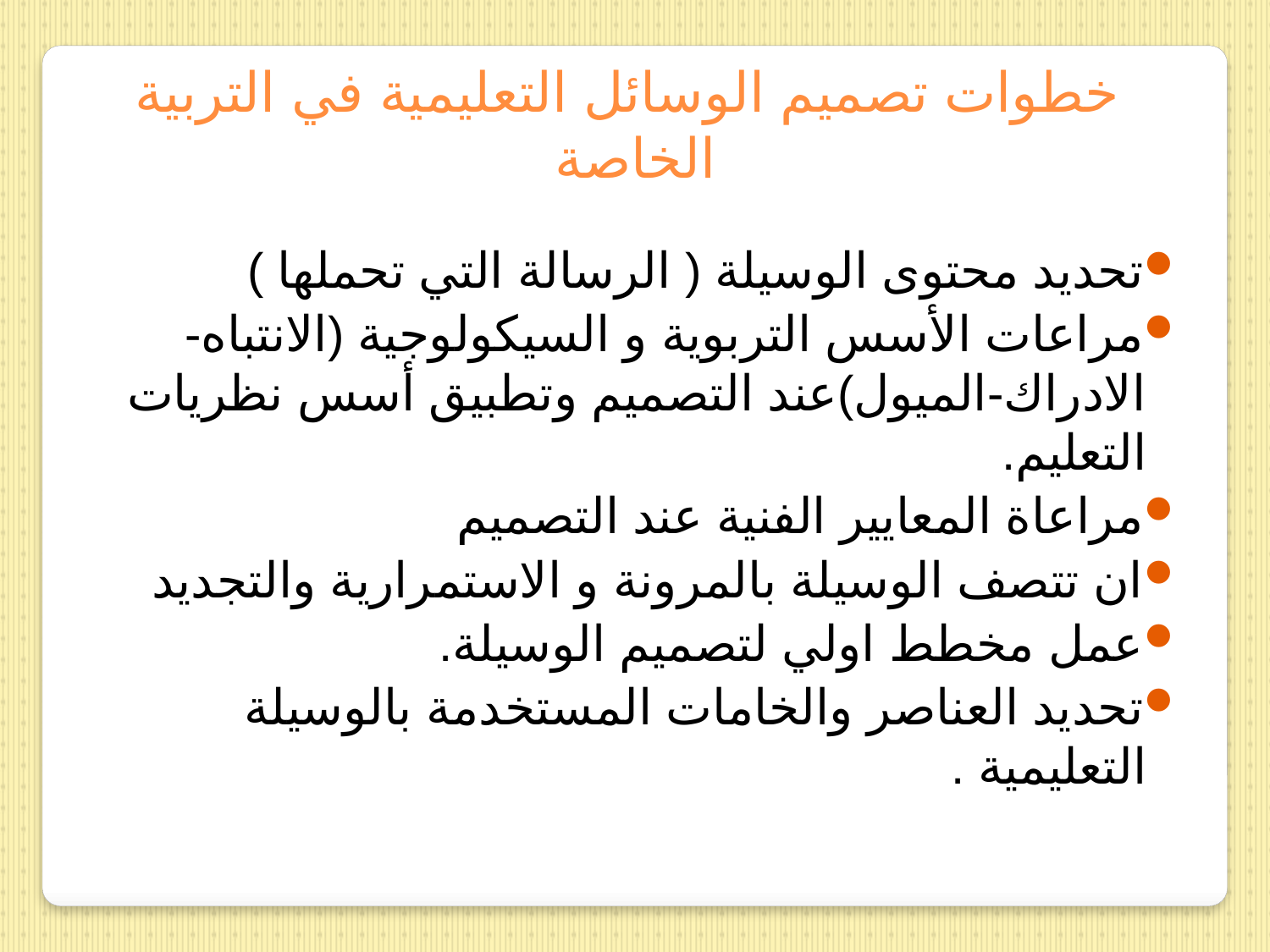

# خطوات تصميم الوسائل التعليمية في التربية الخاصة
تحديد محتوى الوسيلة ( الرسالة التي تحملها )
مراعات الأسس التربوية و السيكولوجية (الانتباه-الادراك-الميول)عند التصميم وتطبيق أسس نظريات التعليم.
مراعاة المعايير الفنية عند التصميم
ان تتصف الوسيلة بالمرونة و الاستمرارية والتجديد
عمل مخطط اولي لتصميم الوسيلة.
تحديد العناصر والخامات المستخدمة بالوسيلة التعليمية .